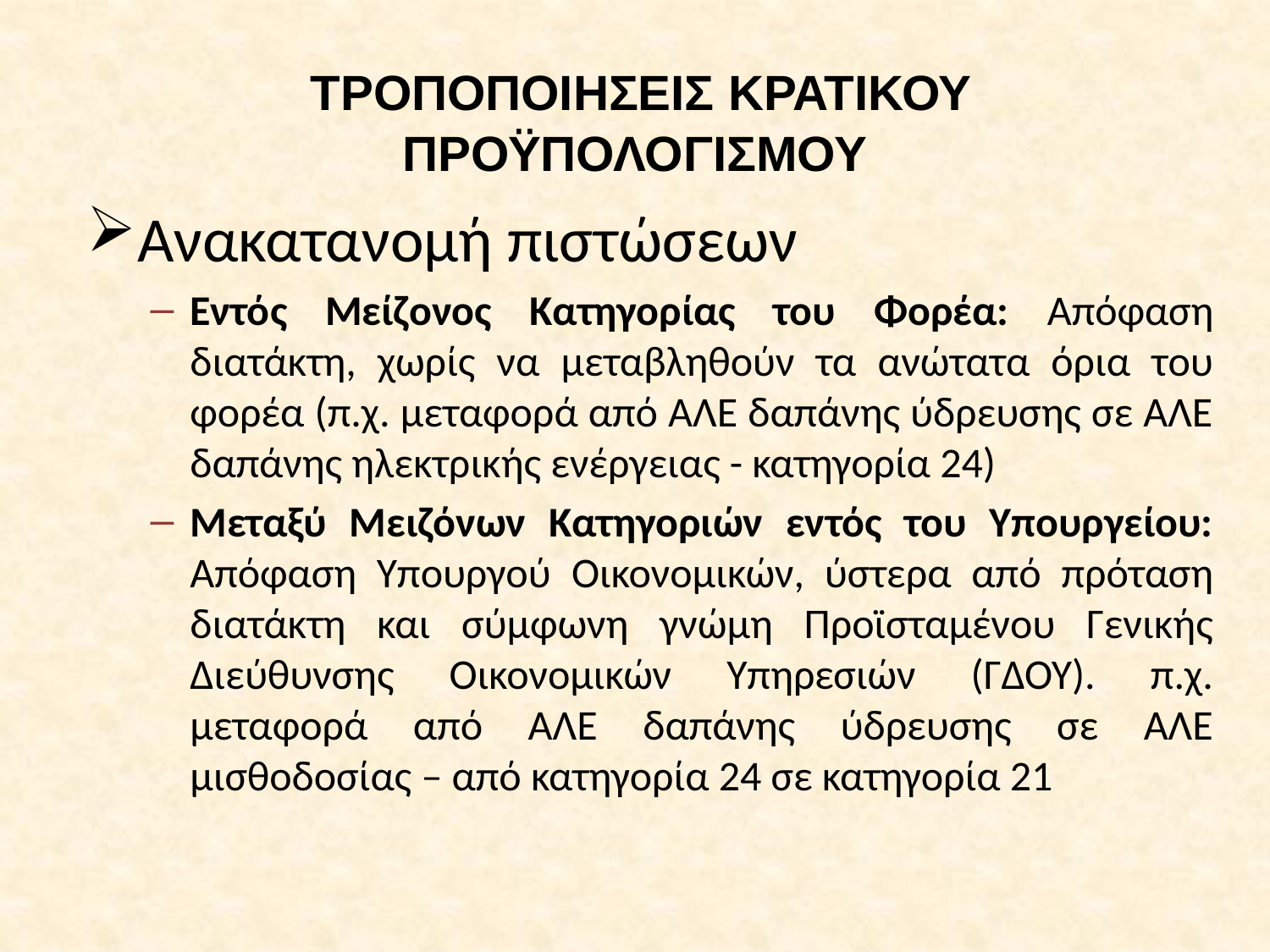

#
 ΤΡΟΠΟΠΟΙΗΣΕΙΣ ΚΡΑΤΙΚΟΥ ΠΡΟΫΠΟΛΟΓΙΣΜΟΥ

Ανακατανομή πιστώσεων
Εντός Μείζονος Κατηγορίας του Φορέα: Απόφαση διατάκτη, χωρίς να μεταβληθούν τα ανώτατα όρια του φορέα (π.χ. μεταφορά από ΑΛΕ δαπάνης ύδρευσης σε ΑΛΕ δαπάνης ηλεκτρικής ενέργειας - κατηγορία 24)
Μεταξύ Μειζόνων Κατηγοριών εντός του Υπουργείου: Απόφαση Υπουργού Οικονομικών, ύστερα από πρόταση διατάκτη και σύμφωνη γνώμη Προϊσταμένου Γενικής Διεύθυνσης Οικονομικών Υπηρεσιών (ΓΔΟΥ). π.χ. μεταφορά από ΑΛΕ δαπάνης ύδρευσης σε ΑΛΕ μισθοδοσίας – από κατηγορία 24 σε κατηγορία 21